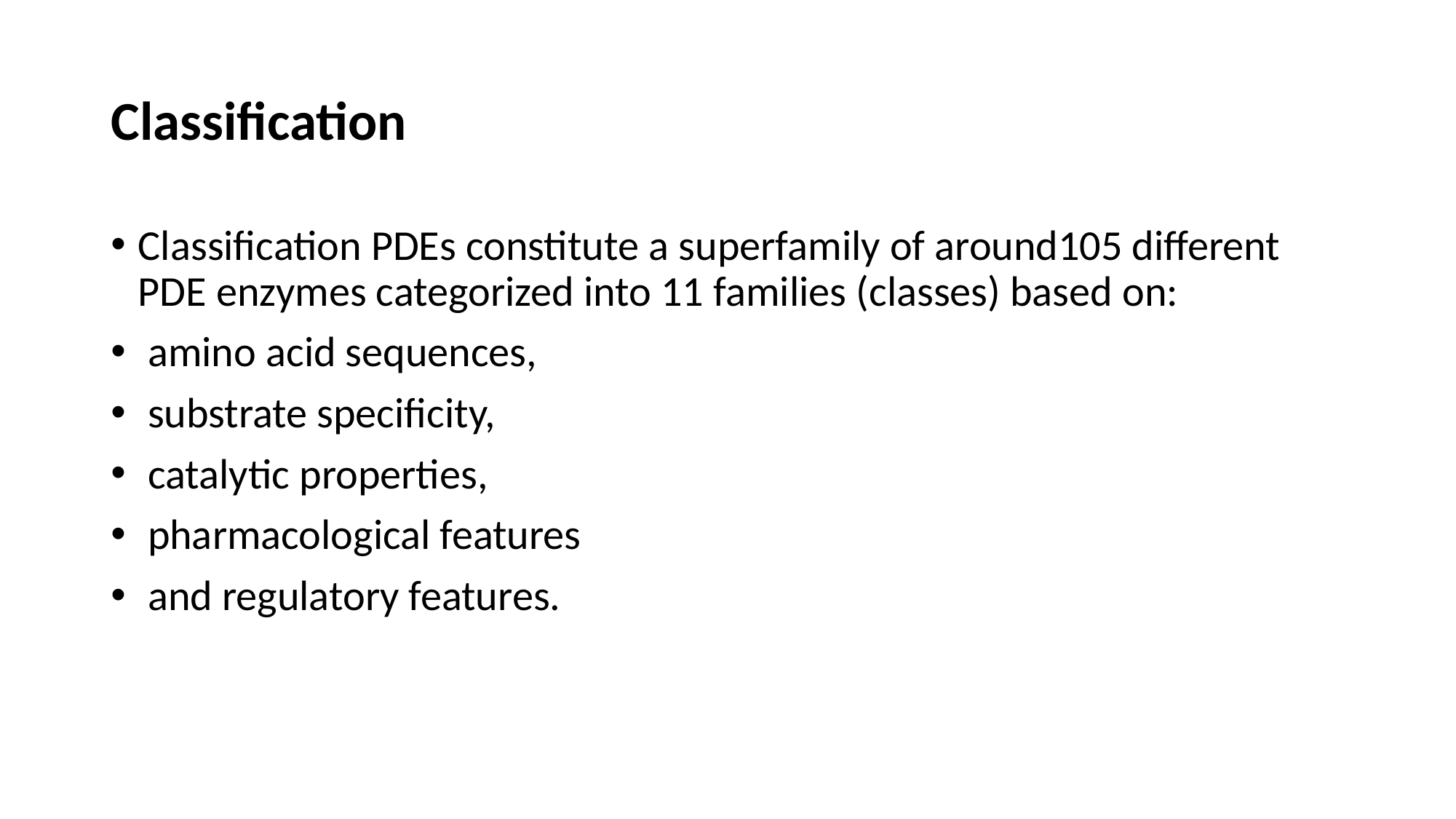

# Classification
Classification PDEs constitute a superfamily of around105 different PDE enzymes categorized into 11 families (classes) based on:
 amino acid sequences,
 substrate specificity,
 catalytic properties,
 pharmacological features
 and regulatory features.